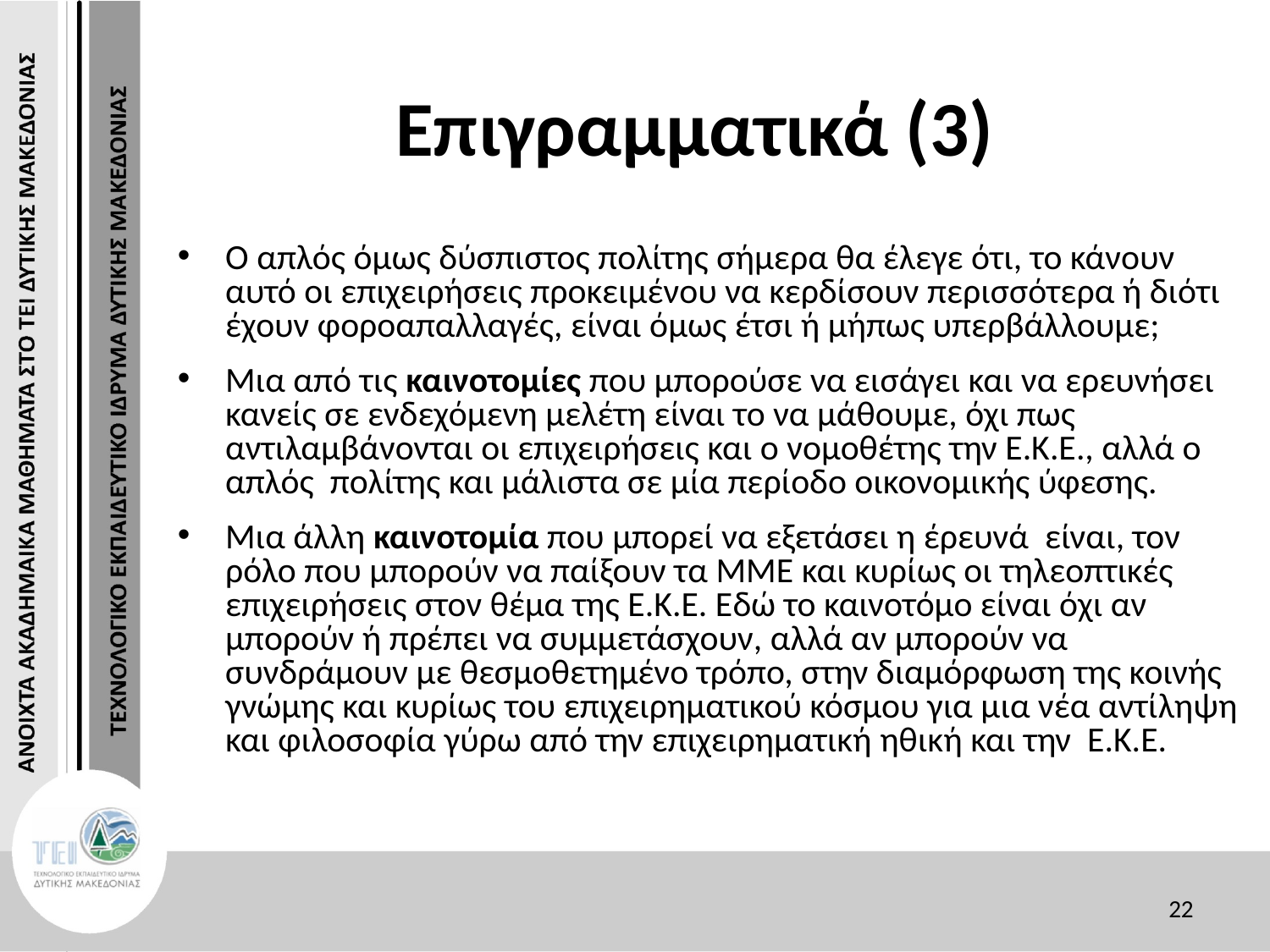

# Επιγραμματικά (3)
Ο απλός όμως δύσπιστος πολίτης σήμερα θα έλεγε ότι, το κάνουν αυτό οι επιχειρήσεις προκειμένου να κερδίσουν περισσότερα ή διότι έχουν φοροαπαλλαγές, είναι όμως έτσι ή μήπως υπερβάλλουμε;
Μια από τις καινοτομίες που μπορούσε να εισάγει και να ερευνήσει κανείς σε ενδεχόμενη μελέτη είναι το να μάθουμε, όχι πως αντιλαμβάνονται οι επιχειρήσεις και ο νομοθέτης την Ε.Κ.Ε., αλλά ο απλός  πολίτης και μάλιστα σε μία περίοδο οικονομικής ύφεσης.
Μια άλλη καινοτομία που μπορεί να εξετάσει η έρευνά  είναι, τον ρόλο που μπορούν να παίξουν τα ΜΜΕ και κυρίως οι τηλεοπτικές επιχειρήσεις στον θέμα της Ε.Κ.Ε. Εδώ το καινοτόμο είναι όχι αν μπορούν ή πρέπει να συμμετάσχουν, αλλά αν μπορούν να συνδράμουν με θεσμοθετημένο τρόπο, στην διαμόρφωση της κοινής γνώμης και κυρίως του επιχειρηματικού κόσμου για μια νέα αντίληψη και φιλοσοφία γύρω από την επιχειρηματική ηθική και την  Ε.Κ.Ε.
22